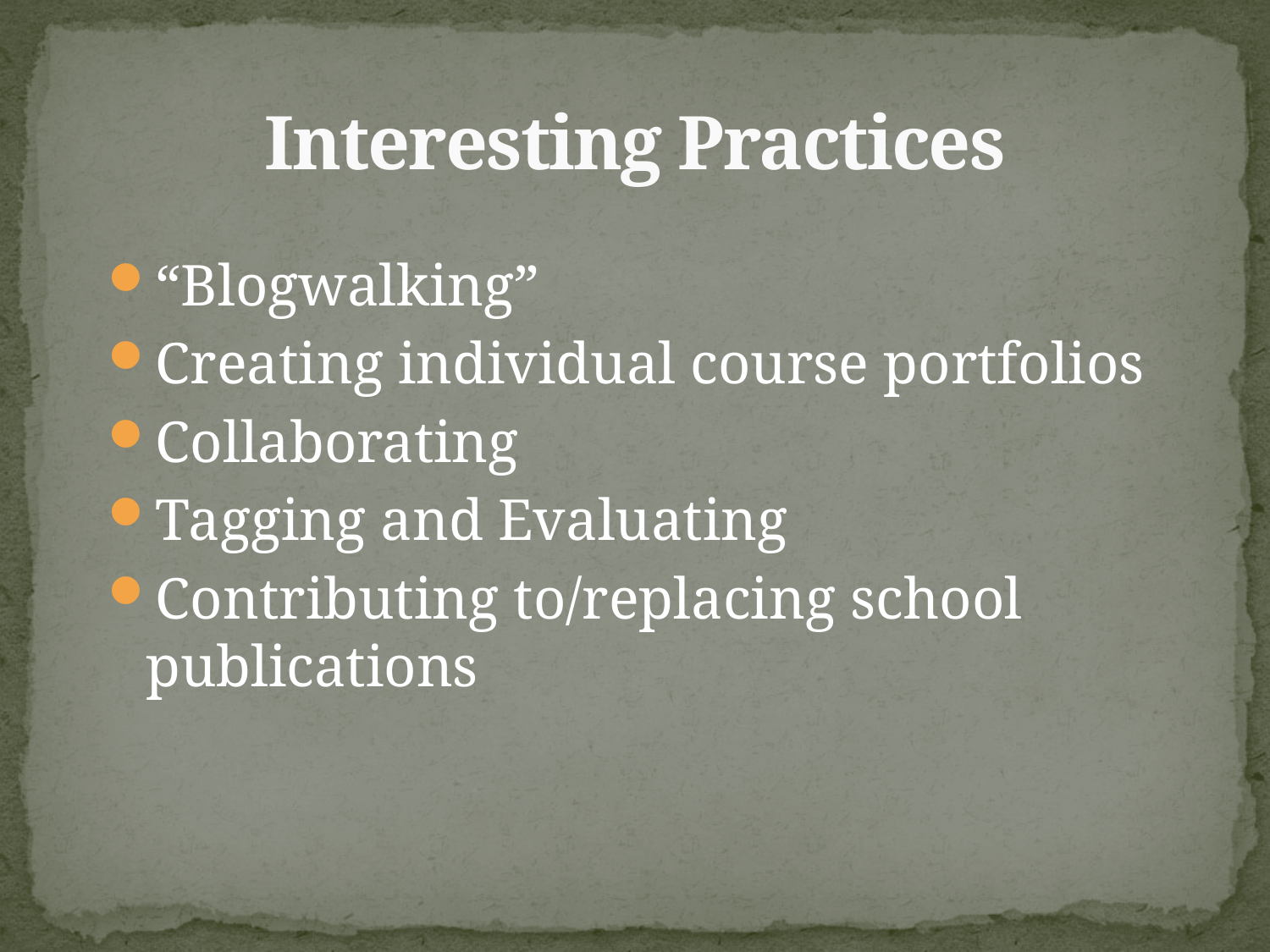

# Interesting Practices
“Blogwalking”
Creating individual course portfolios
Collaborating
Tagging and Evaluating
Contributing to/replacing school publications